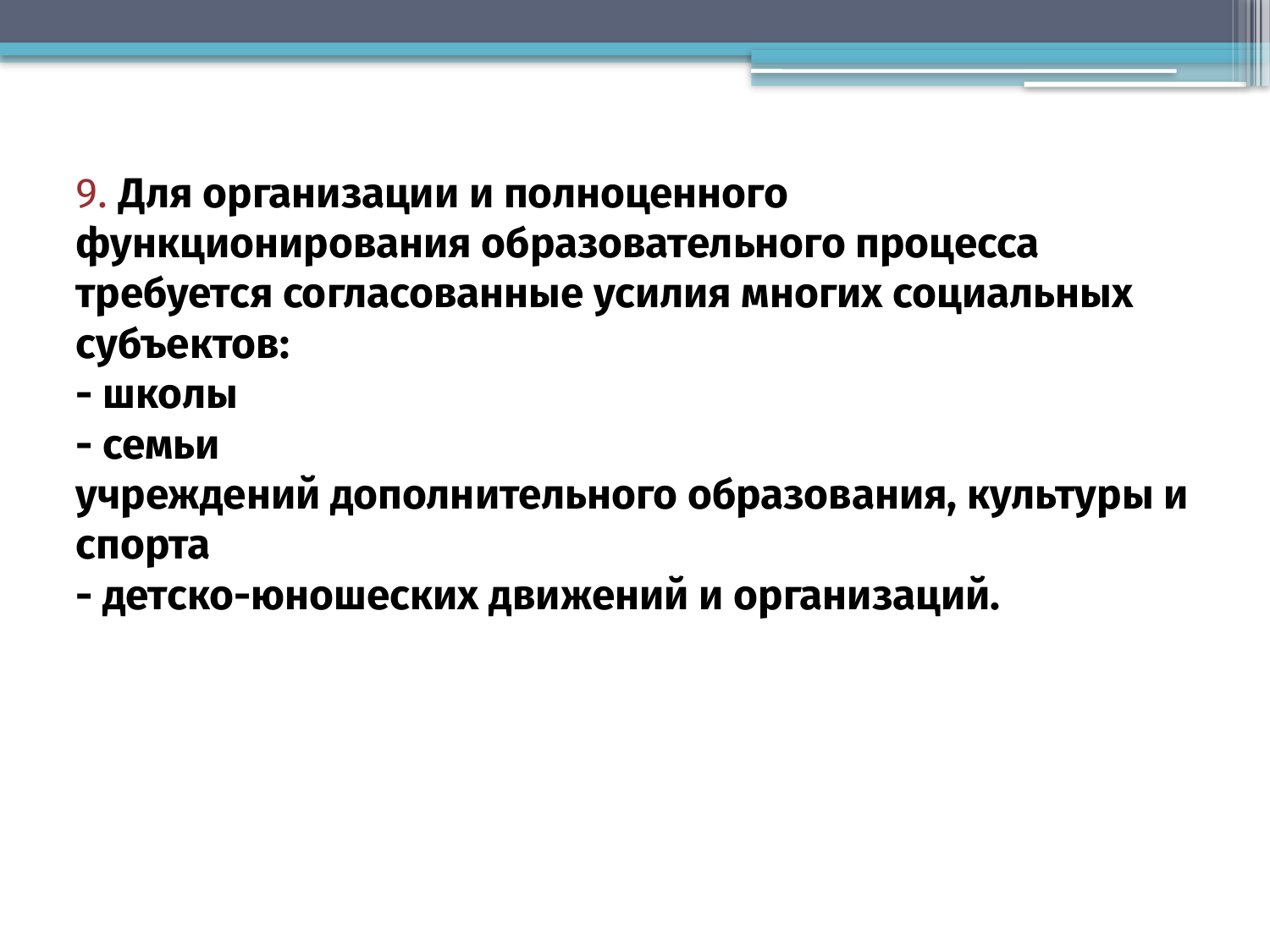

# 9. Для организации и полноценного функционирования образовательного процесса требуется согласованные усилия многих социальных субъектов: - школы - семьи учреждений дополнительного образования, культуры и спорта - детско-юношеских движений и организаций.